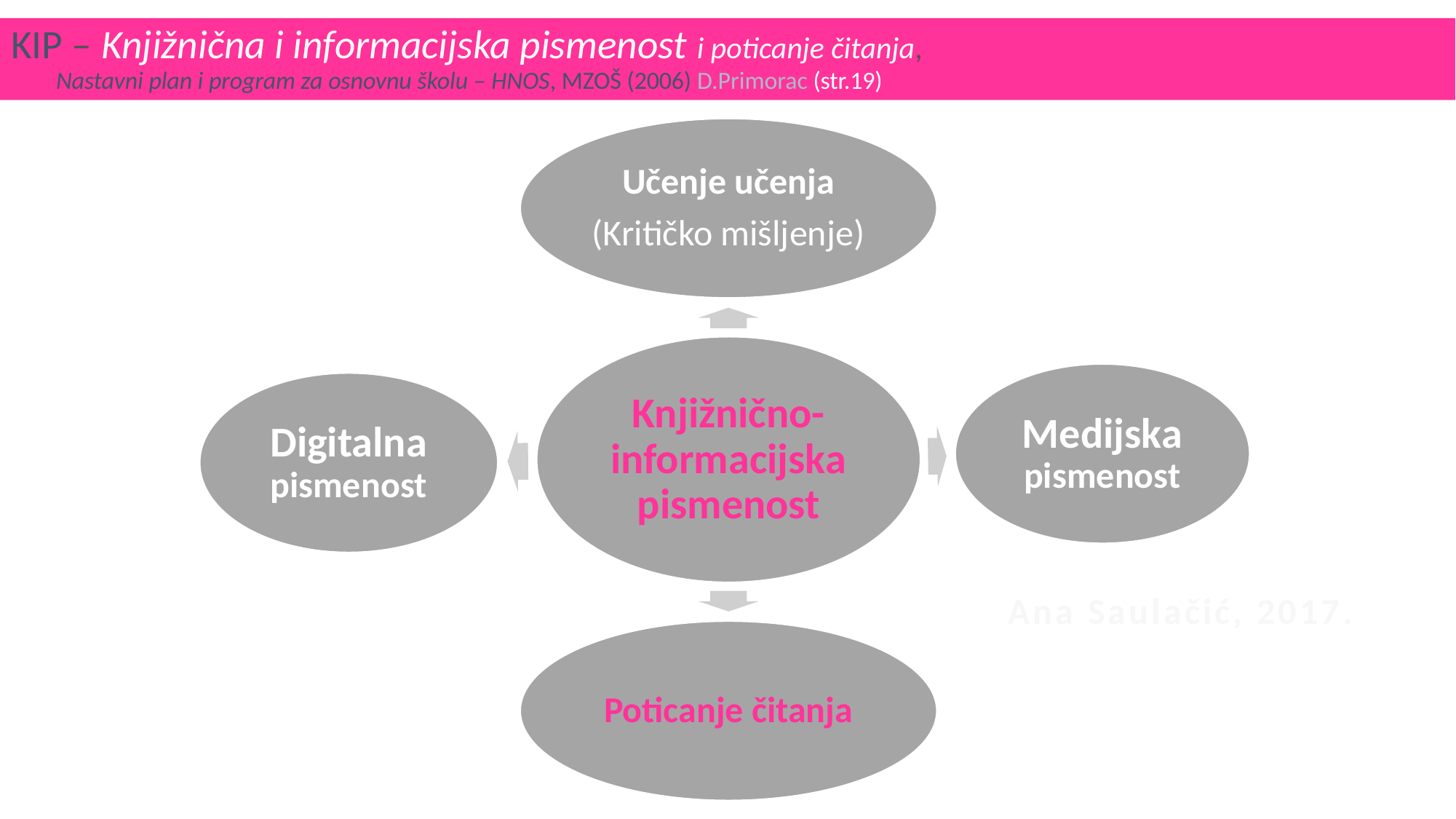

# KIP – Knjižnična i informacijska pismenost i poticanje čitanja, Nastavni plan i program za osnovnu školu – HNOS, MZOŠ (2006) D.Primorac (str.19)
Knjižnično-informacijska pismenost

Učenje učenja
(Kritičko mišljenje)

Medijska pismenost

Poticanje čitanja

Digitalna pismenost
Ana Saulačić, 2017.